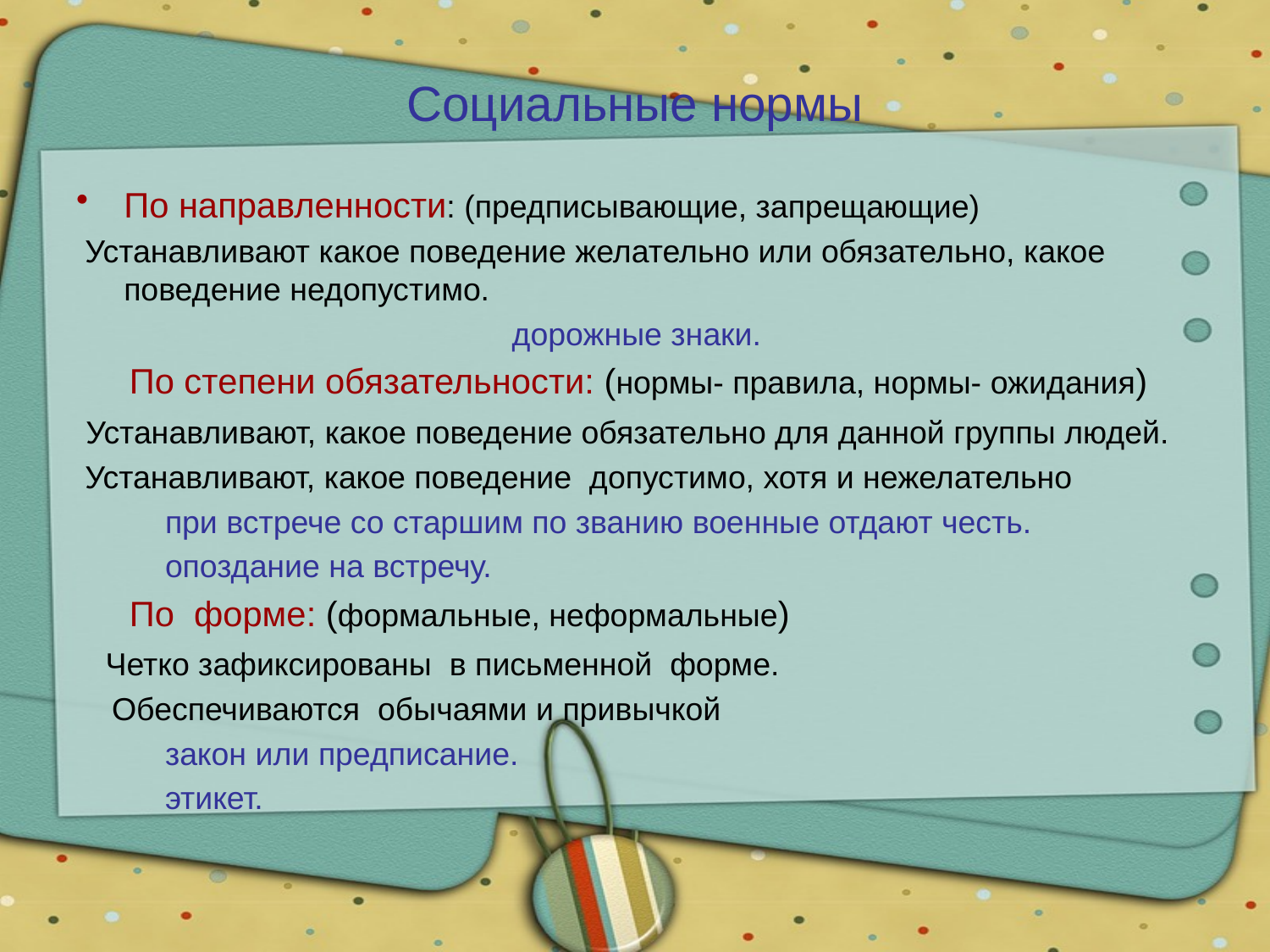

# Социальные нормы
По направленности: (предписывающие, запрещающие)
 Устанавливают какое поведение желательно или обязательно, какое поведение недопустимо.
                                                 дорожные знаки.
      По степени обязательности: (нормы- правила, нормы- ожидания)
 Устанавливают, какое поведение обязательно для данной группы людей.
 Устанавливают, какое поведение  допустимо, хотя и нежелательно
          при встрече со старшим по званию военные отдают честь.
          опоздание на встречу.
      По  форме: (формальные, неформальные)
   Четко зафиксированы  в письменной  форме.
    Обеспечиваются  обычаями и привычкой
          закон или предписание.
          этикет.